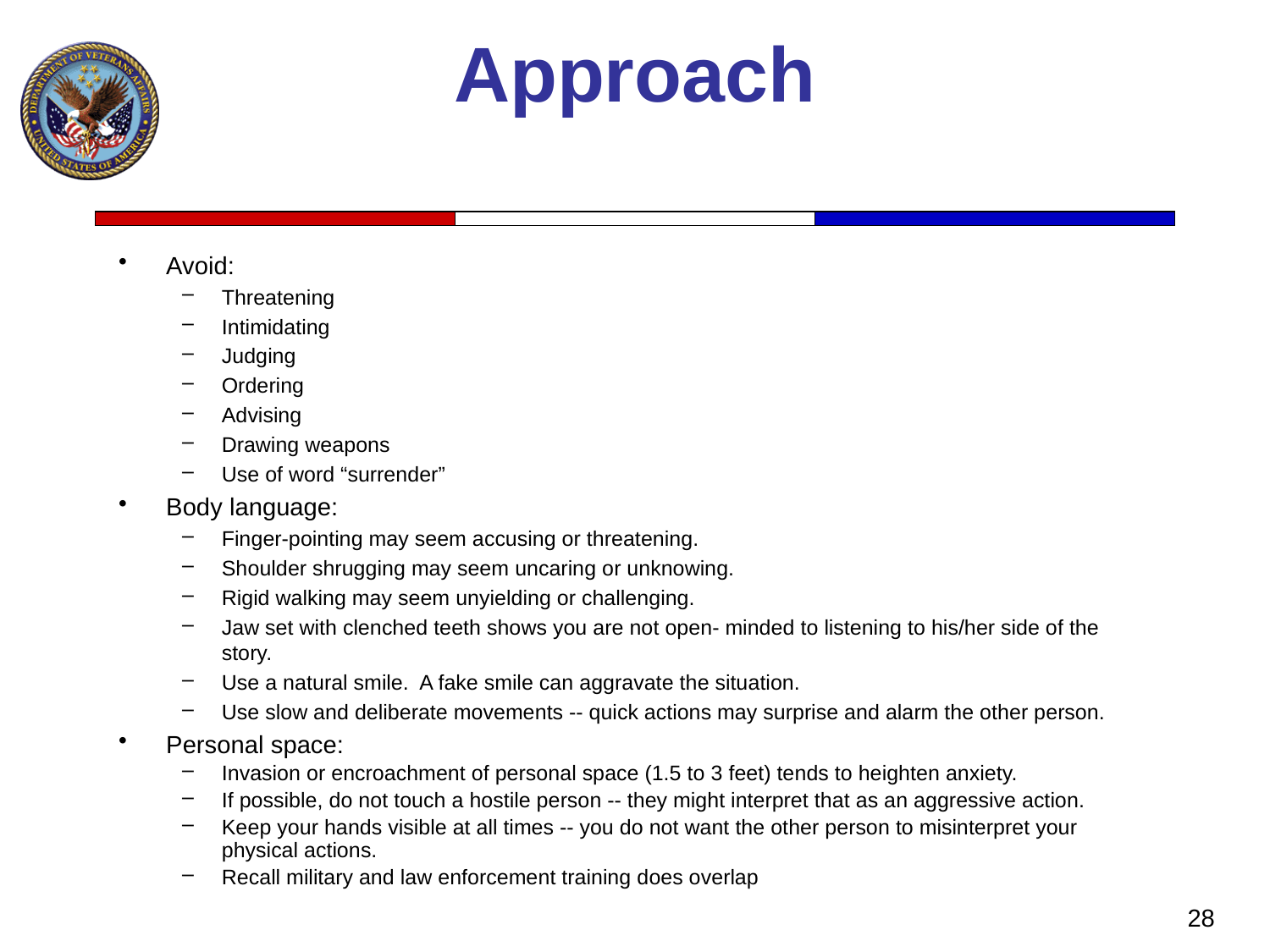

# Approach
Avoid:
Threatening
Intimidating
Judging
Ordering
Advising
Drawing weapons
Use of word “surrender”
Body language:
Finger-pointing may seem accusing or threatening.
Shoulder shrugging may seem uncaring or unknowing.
Rigid walking may seem unyielding or challenging.
Jaw set with clenched teeth shows you are not open- minded to listening to his/her side of the story.
Use a natural smile.  A fake smile can aggravate the situation.
Use slow and deliberate movements -- quick actions may surprise and alarm the other person.
Personal space:
Invasion or encroachment of personal space (1.5 to 3 feet) tends to heighten anxiety.
If possible, do not touch a hostile person -- they might interpret that as an aggressive action.
Keep your hands visible at all times -- you do not want the other person to misinterpret your physical actions.
Recall military and law enforcement training does overlap

28